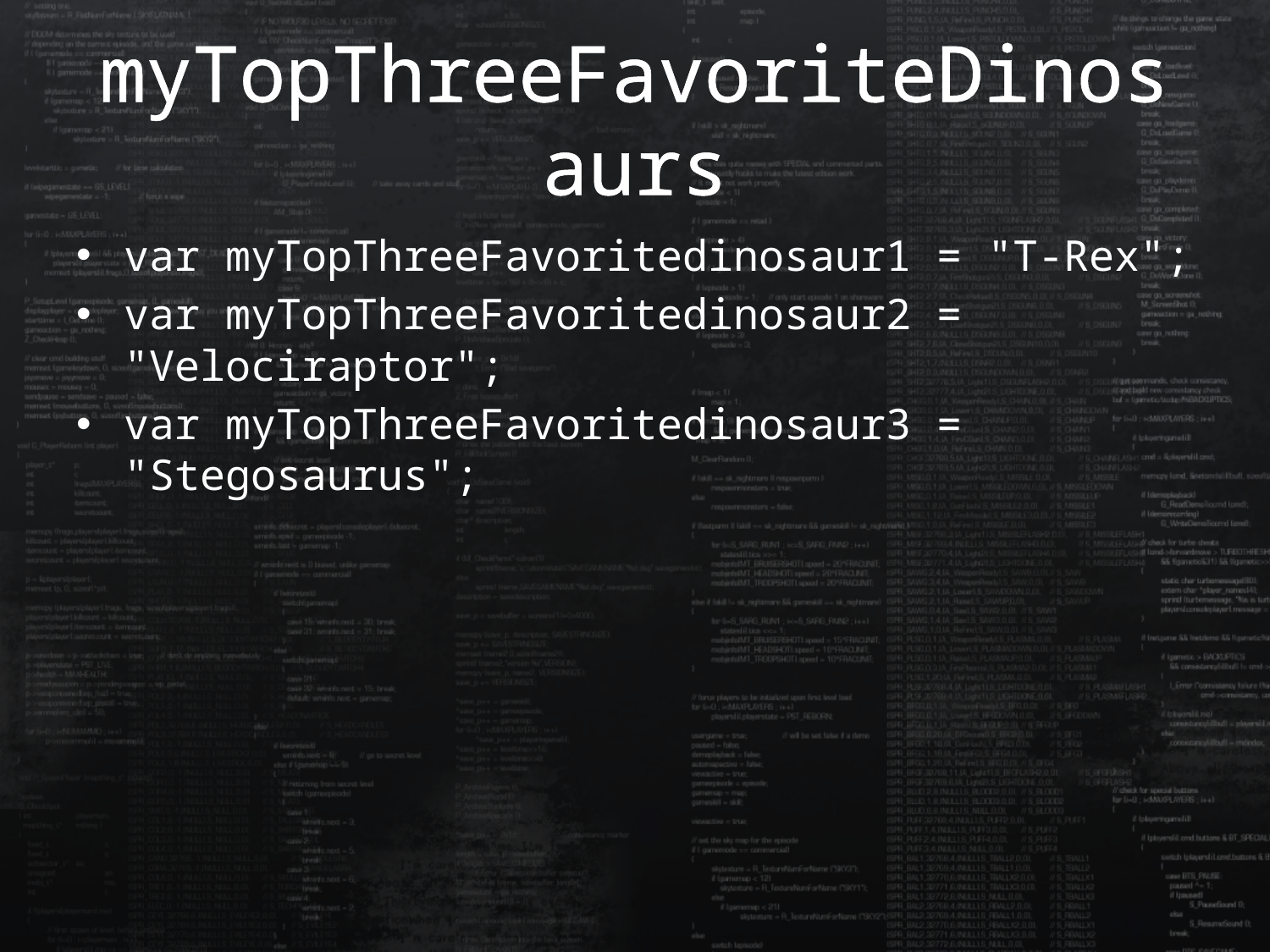

# myTopThreeFavoriteDinosaurs
var myTopThreeFavoritedinosaur1 = "T-Rex";
var myTopThreeFavoritedinosaur2 = "Velociraptor";
var myTopThreeFavoritedinosaur3 = "Stegosaurus";